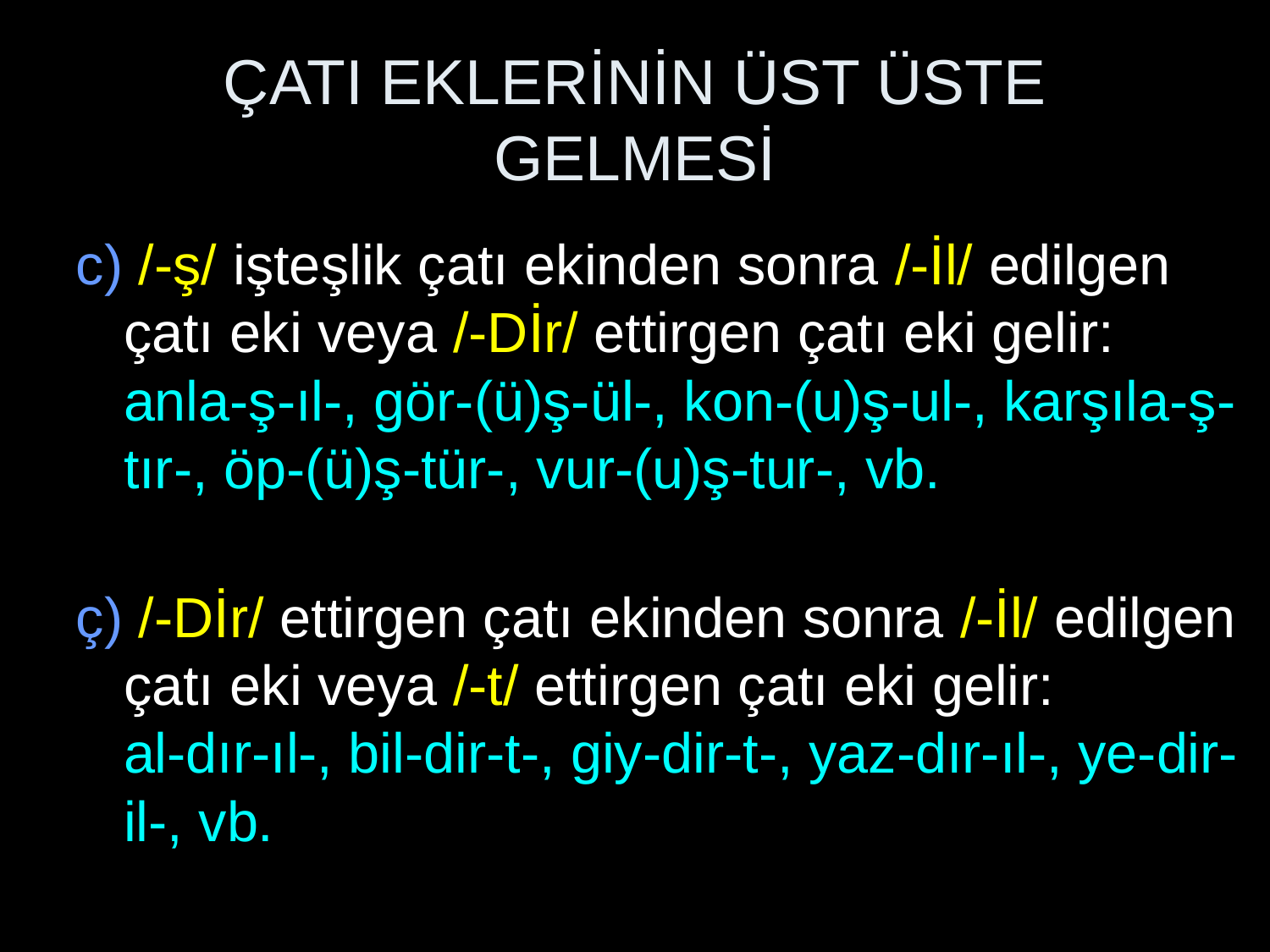

# ÇATI EKLERİNİN ÜST ÜSTE GELMESİ
c) /-ş/ işteşlik çatı ekinden sonra /-İl/ edilgen çatı eki veya /-Dİr/ ettirgen çatı eki gelir:
anla-ş-ıl-, gör-(ü)ş-ül-, kon-(u)ş-ul-, karşıla-ş-tır-, öp-(ü)ş-tür-, vur-(u)ş-tur-, vb.
ç) /-Dİr/ ettirgen çatı ekinden sonra /-İl/ edilgen çatı eki veya /-t/ ettirgen çatı eki gelir:
al-dır-ıl-, bil-dir-t-, giy-dir-t-, yaz-dır-ıl-, ye-dir-il-, vb.